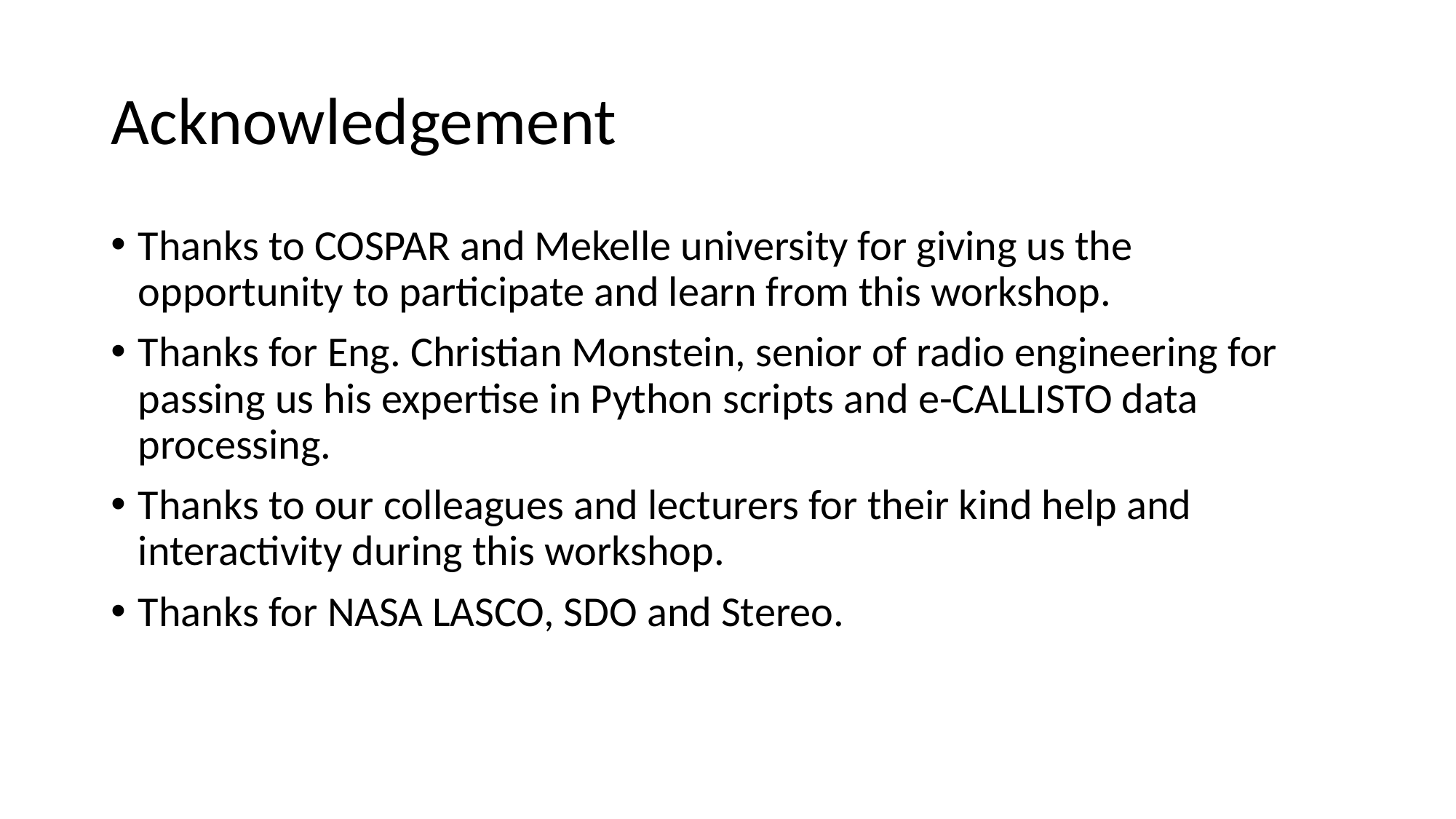

# Acknowledgement
Thanks to COSPAR and Mekelle university for giving us the opportunity to participate and learn from this workshop.
Thanks for Eng. Christian Monstein, senior of radio engineering for passing us his expertise in Python scripts and e-CALLISTO data processing.
Thanks to our colleagues and lecturers for their kind help and interactivity during this workshop.
Thanks for NASA LASCO, SDO and Stereo.